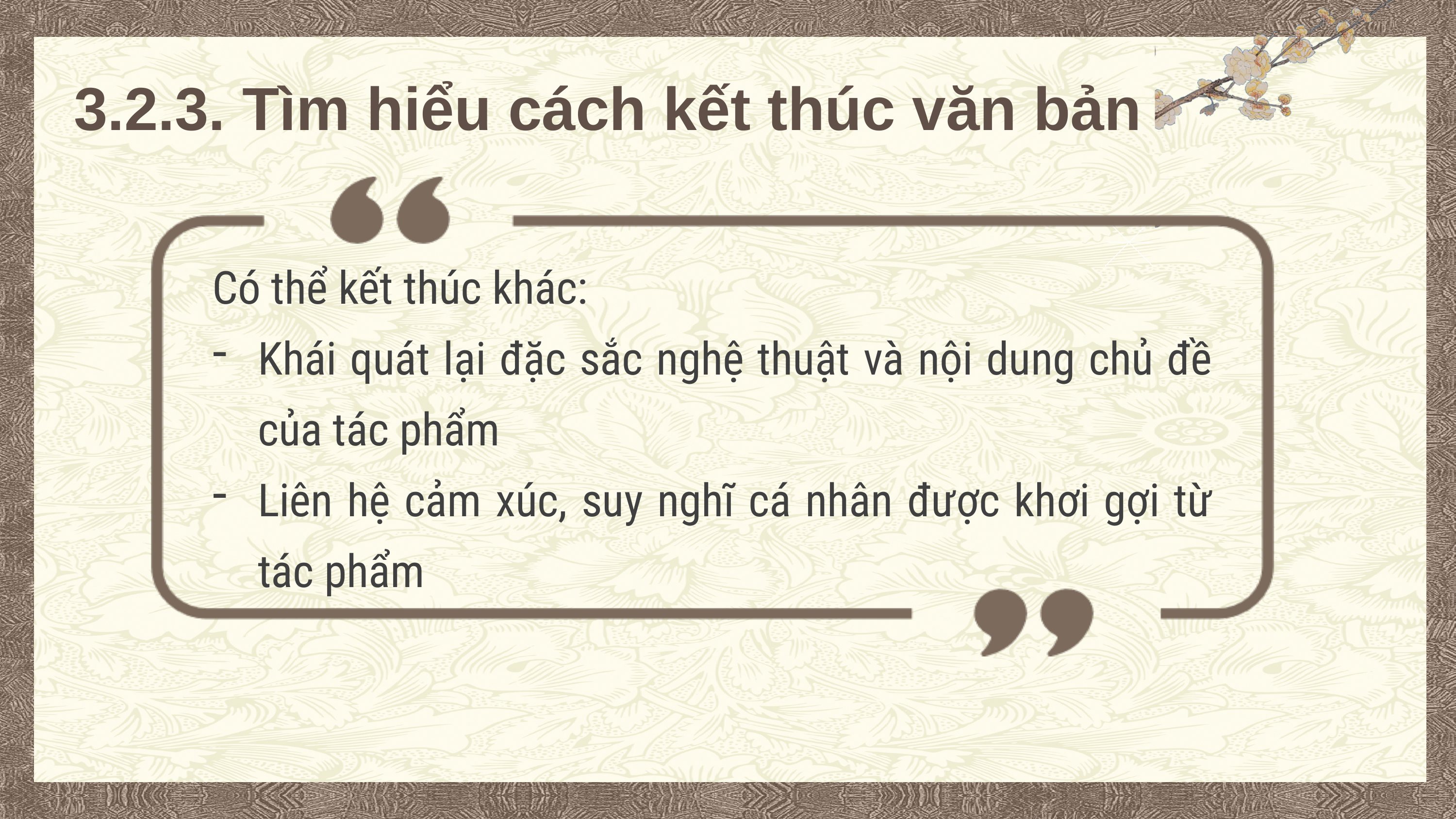

3.2.3. Tìm hiểu cách kết thúc văn bản

Có thể kết thúc khác:
Khái quát lại đặc sắc nghệ thuật và nội dung chủ đề của tác phẩm
Liên hệ cảm xúc, suy nghĩ cá nhân được khơi gợi từ tác phẩm